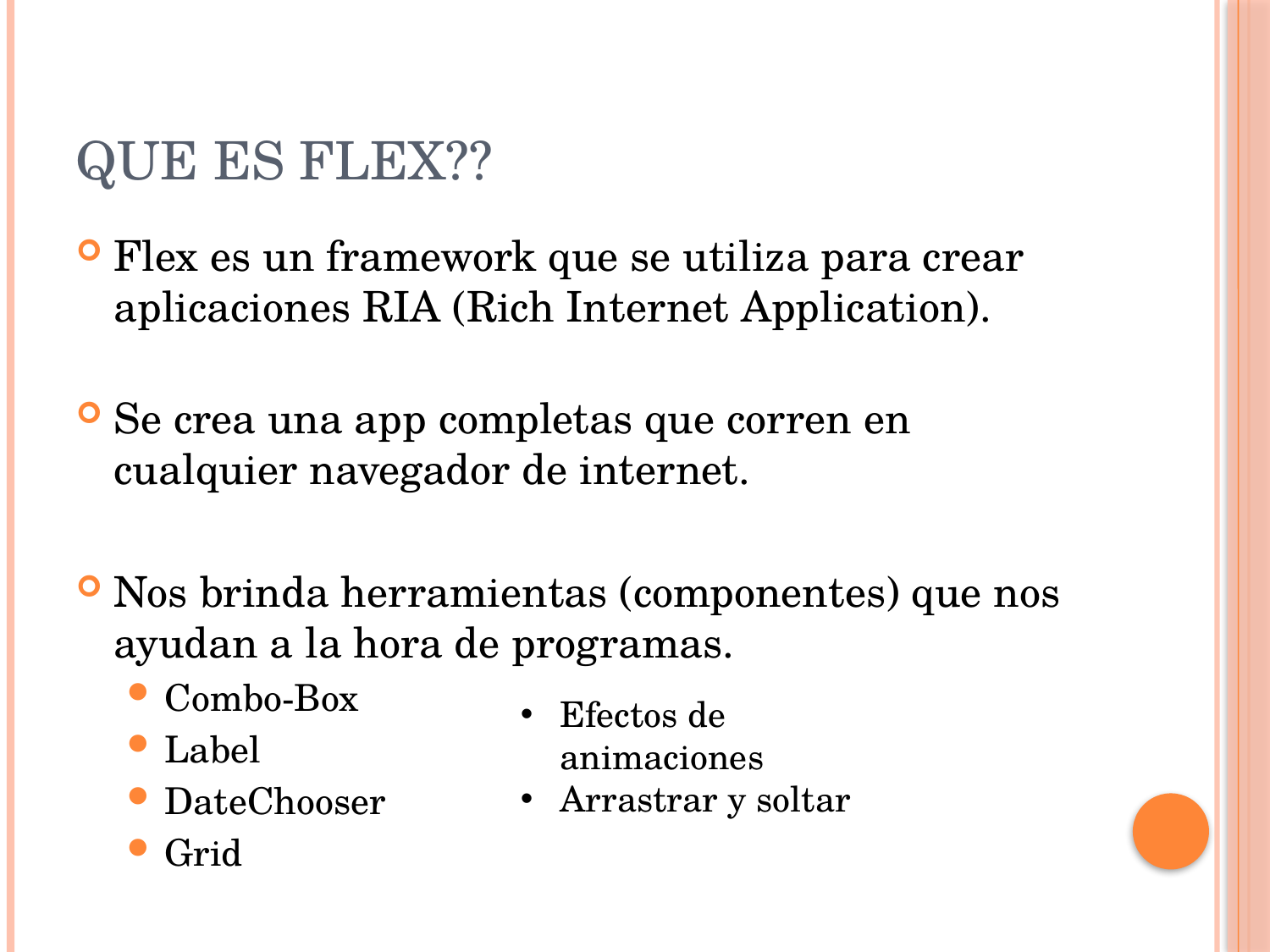

# Que es Flex??
Flex es un framework que se utiliza para crear aplicaciones RIA (Rich Internet Application).
Se crea una app completas que corren en cualquier navegador de internet.

Nos brinda herramientas (componentes) que nos ayudan a la hora de programas.
Combo-Box
Label
DateChooser
Grid

Efectos de animaciones
Arrastrar y soltar